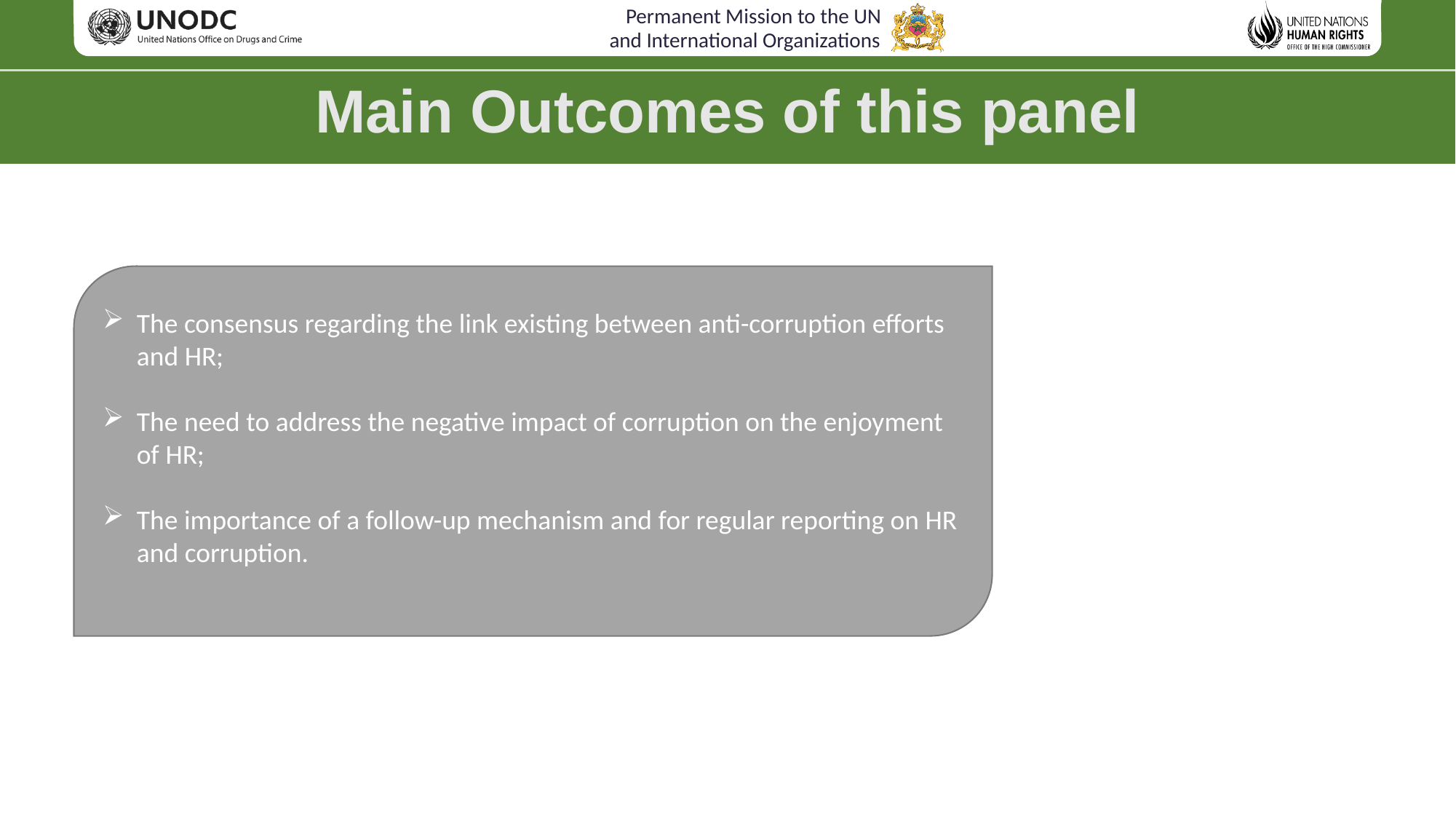

# Main Outcomes of this panel
The consensus regarding the link existing between anti-corruption efforts and HR;

The need to address the negative impact of corruption on the enjoyment of HR;

The importance of a follow-up mechanism and for regular reporting on HR and corruption.